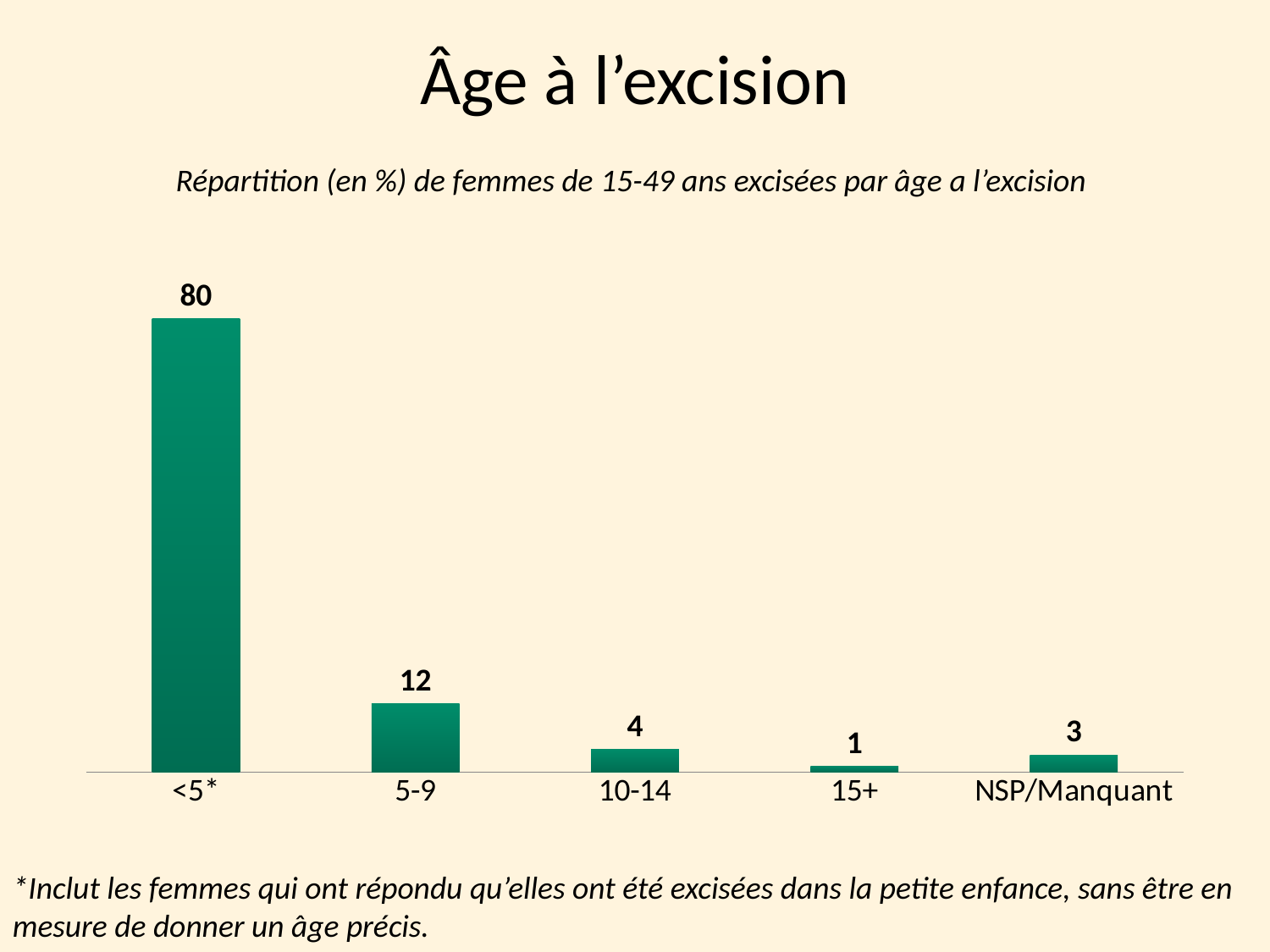

# Âge à l’excision
Répartition (en %) de femmes de 15-49 ans excisées par âge a l’excision

### Chart

| Category | Series 1 |
|---|---|
| <5* | 80.0 |
| 5-9 | 12.0 |
| 10-14 | 4.0 |
| 15+ | 1.0 |
| NSP/Manquant | 3.0 |
*Inclut les femmes qui ont répondu qu’elles ont été excisées dans la petite enfance, sans être en mesure de donner un âge précis.